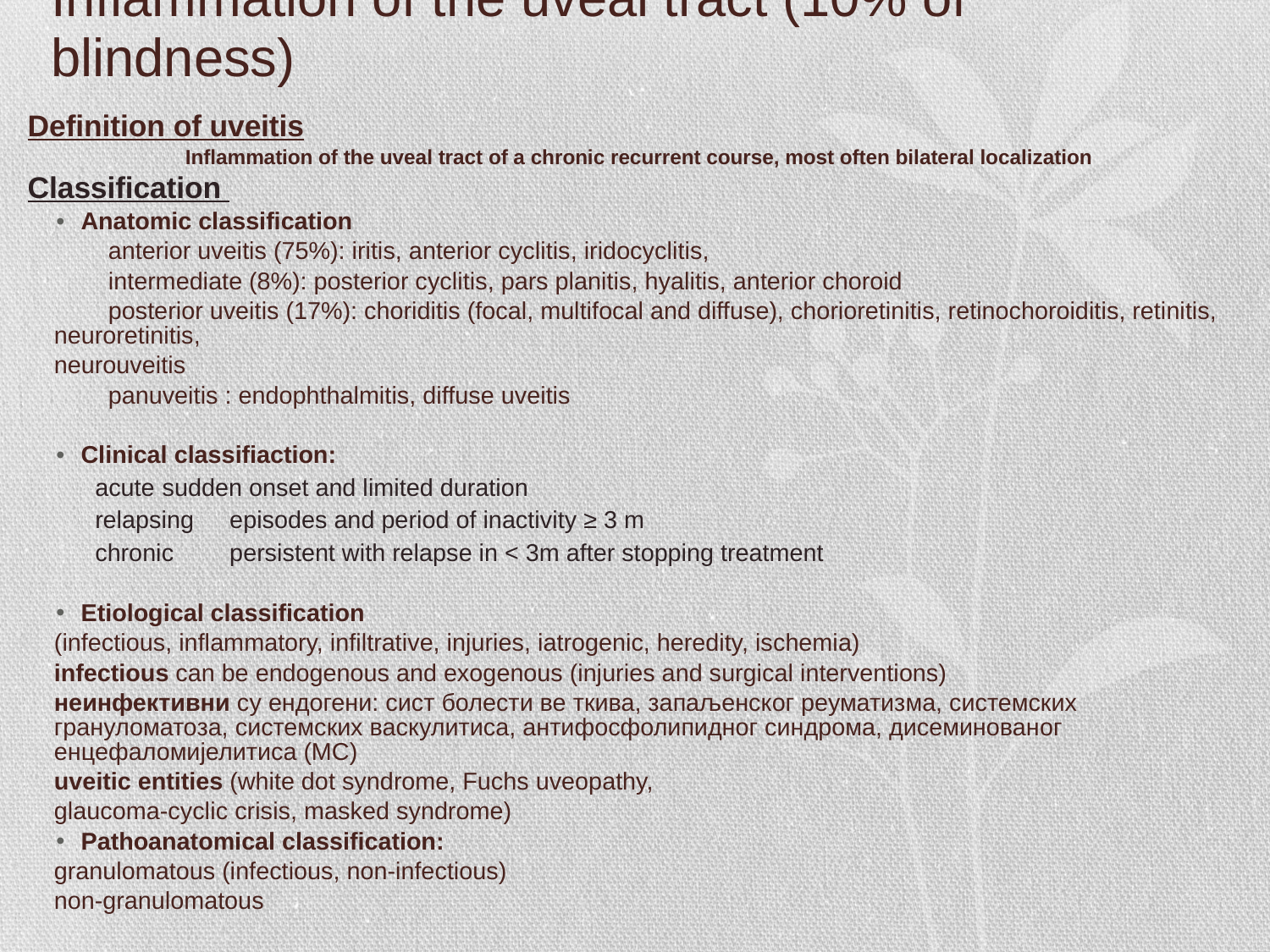

# Inflammation of the uveal tract (10% of blindness)
Definition of uveitis
Inflammation of the uveal tract of a chronic recurrent course, most often bilateral localization
Classification
Anatomic classification
        anterior uveitis (75%): iritis, anterior cyclitis, iridocyclitis,
        intermediate (8%): posterior cyclitis, pars planitis, hyalitis, anterior choroid
        posterior uveitis (17%): choriditis (focal, multifocal and diffuse), chorioretinitis, retinochoroiditis, retinitis, neuroretinitis,
neurouveitis
        panuveitis : endophthalmitis, diffuse uveitis

Clinical classifiaction:
	acute 		sudden onset and limited duration
	relapsing  	episodes and period of inactivity ≥ 3 m
	chronic 	persistent with relapse in < 3m after stopping treatment

Etiological classification
	(infectious, inflammatory, infiltrative, injuries, iatrogenic, heredity, ischemia)
	infectious can be endogenous and exogenous (injuries and surgical interventions)
	неинфективни су ендогени: сист болести ве ткива, запаљенског реуматизма, системских   	грануломатоза, системских васкулитиса, антифосфолипидног синдрома, дисеминованог 	енцефаломијелитиса (МС)
	uveitic entities (white dot syndrome, Fuchs uveopathy,
glaucoma-cyclic crisis, masked syndrome)
Pathoanatomical classification:
	granulomatous (infectious, non-infectious)
non-granulomatous